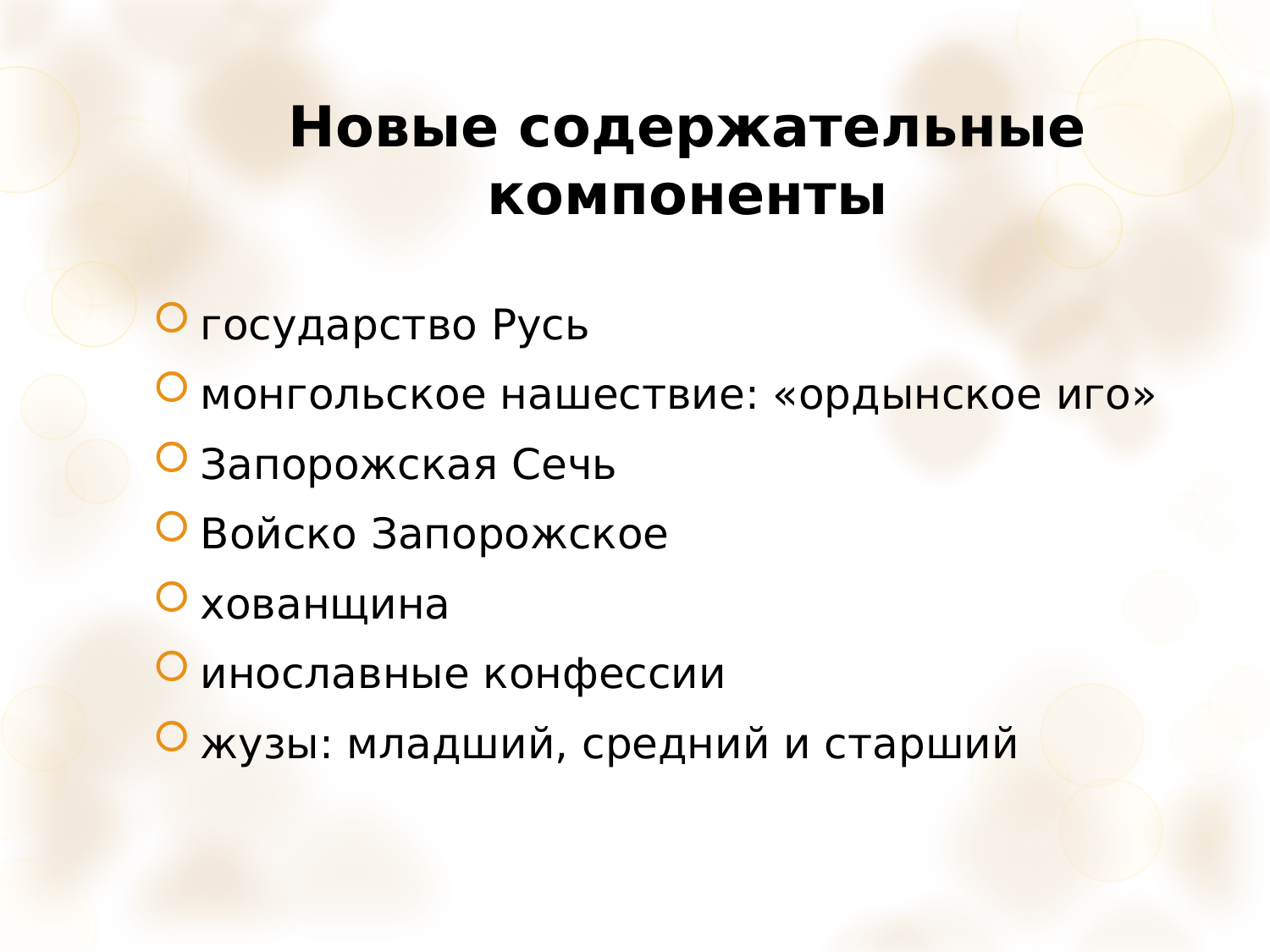

# Новые содержательные компоненты
государство Русь
монгольское нашествие: «ордынское иго»
Запорожская Сечь
Войско Запорожское
хованщина
инославные конфессии
жузы: младший, средний и старший